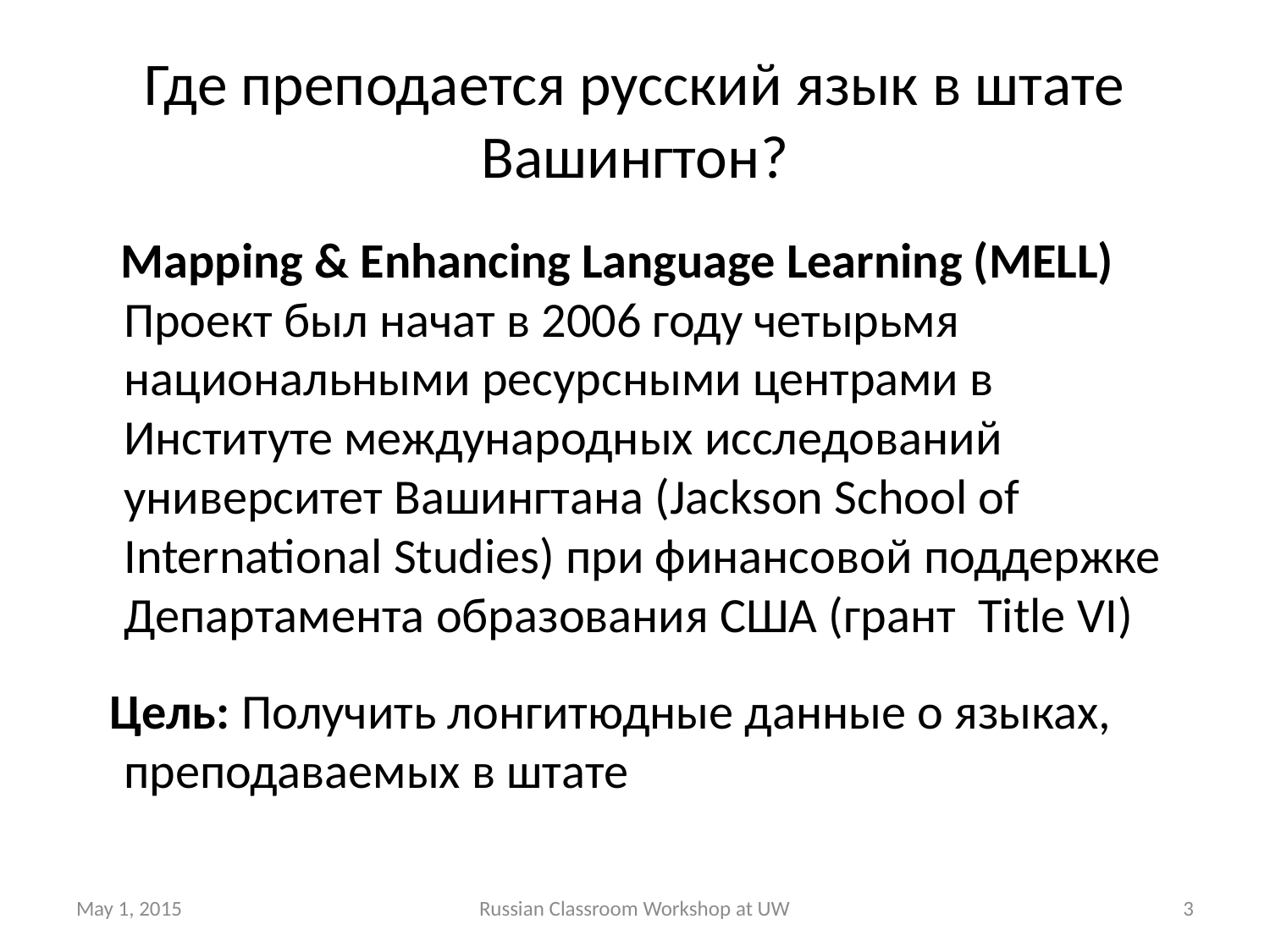

# Где преподается русский язык в штате Вашингтон?
    Mapping & Enhancing Language Learning (MELL) Проект был начат в 2006 году четырьмя национальными ресурсными центрами в Институте международных исследований университет Вашингтана (Jackson School of International Studies) при финансовой поддержке Департамента образования США (грант  Title VI)

   Цель: Получить лонгитюдные данные о языках, преподаваемых в штате
May 1, 2015
Russian Classroom Workshop at UW
3